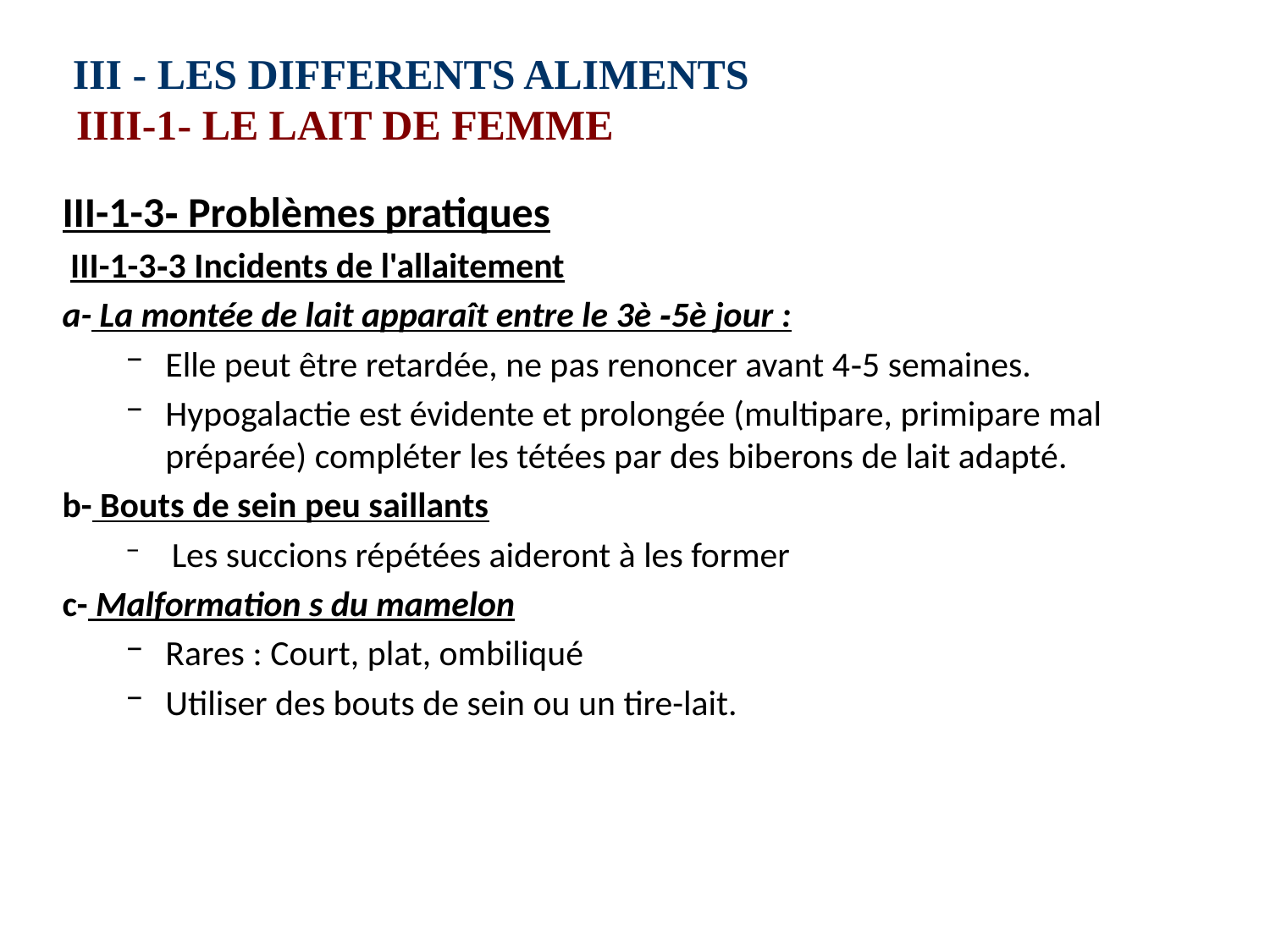

# III ‑ LES DIFFERENTS ALIMENTS IIII-1‑ LE LAIT DE FEMME
III-1-3‑ Problèmes pratiques
 III-1-3‑3 Incidents de l'allaitement
a- La montée de lait apparaît entre le 3è ‑5è jour :
Elle peut être retardée, ne pas renoncer avant 4‑5 semaines.
Hypogalactie est évidente et prolongée (multipare, primipare mal préparée) compléter les tétées par des biberons de lait adapté.
b- Bouts de sein peu saillants
 Les succions répétées aideront à les former
c- Malformation s du mamelon
Rares : Court, plat, ombiliqué
Utiliser des bouts de sein ou un tire-lait.